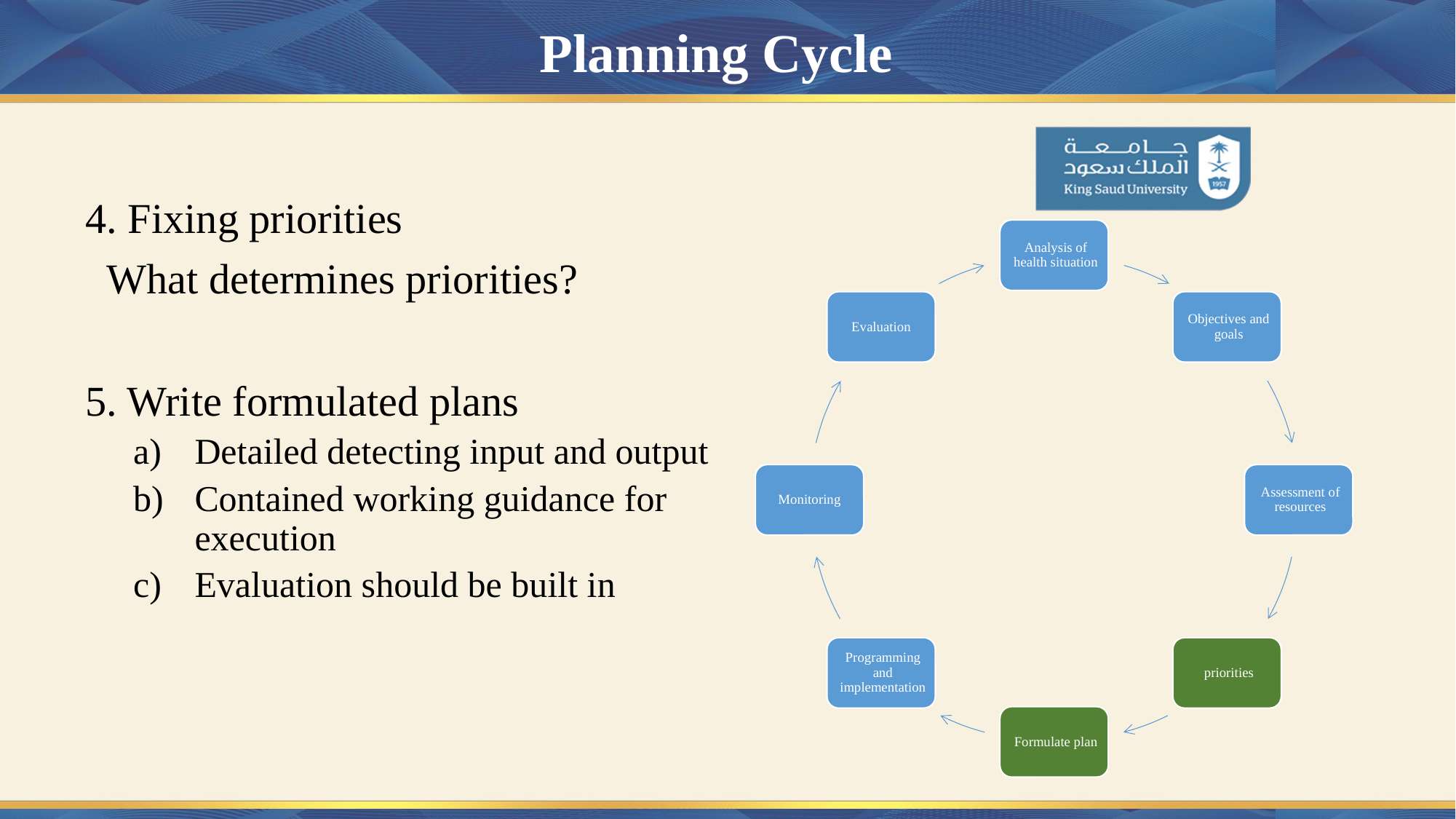

# Planning Cycle
4. Fixing priorities
  What determines priorities?

5. Write formulated plans
Detailed detecting input and output
Contained working guidance for execution
Evaluation should be built in
Analysis of health situation
Objectives and goals
Assessment of resources
priorities
Formulate plan
Programming and implementation
Monitoring
Evaluation